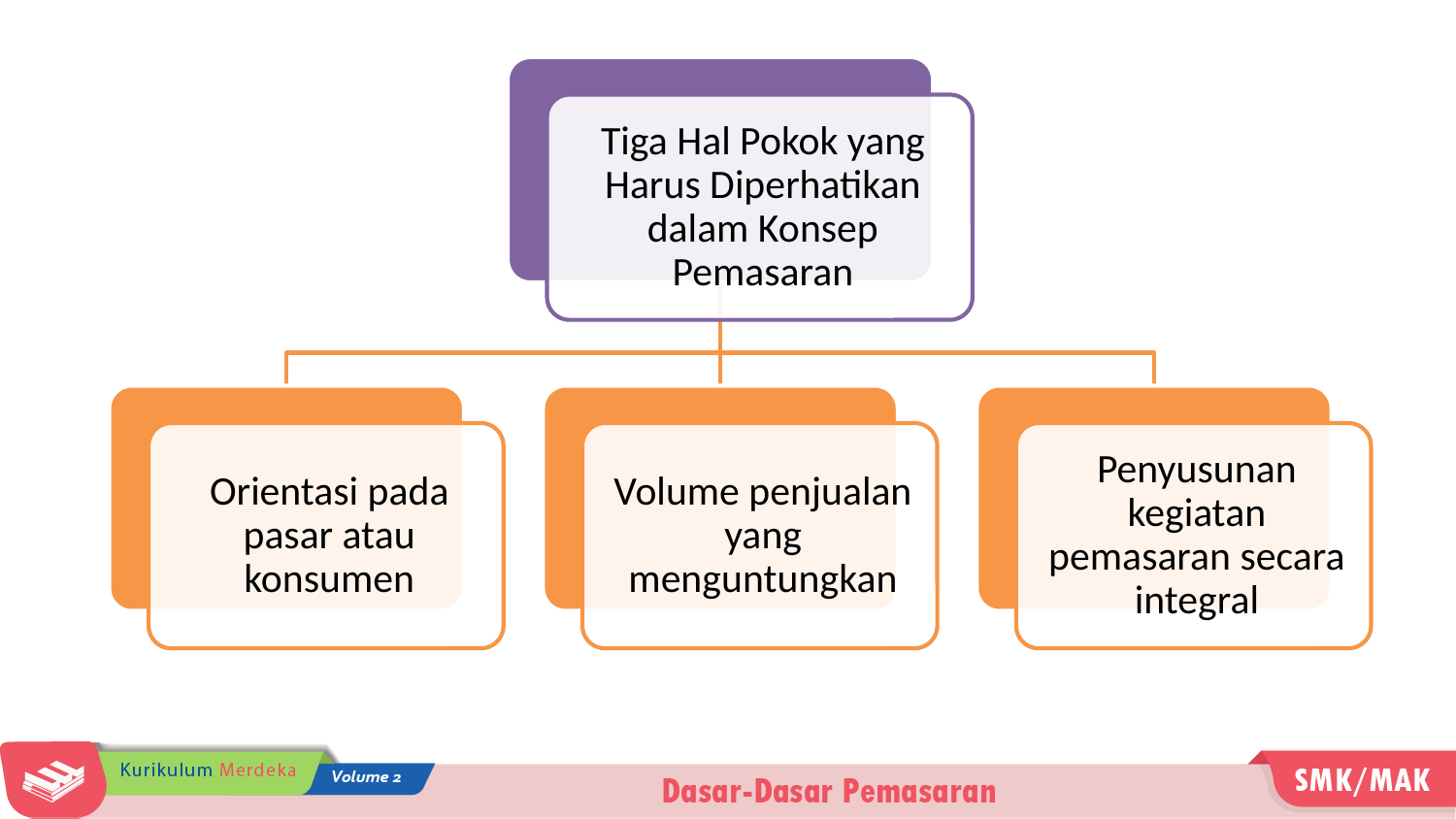

Tiga Hal Pokok yang Harus Diperhatikan dalam Konsep Pemasaran
Orientasi pada pasar atau konsumen
Volume penjualan yang menguntungkan
Penyusunan kegiatan pemasaran secara integral